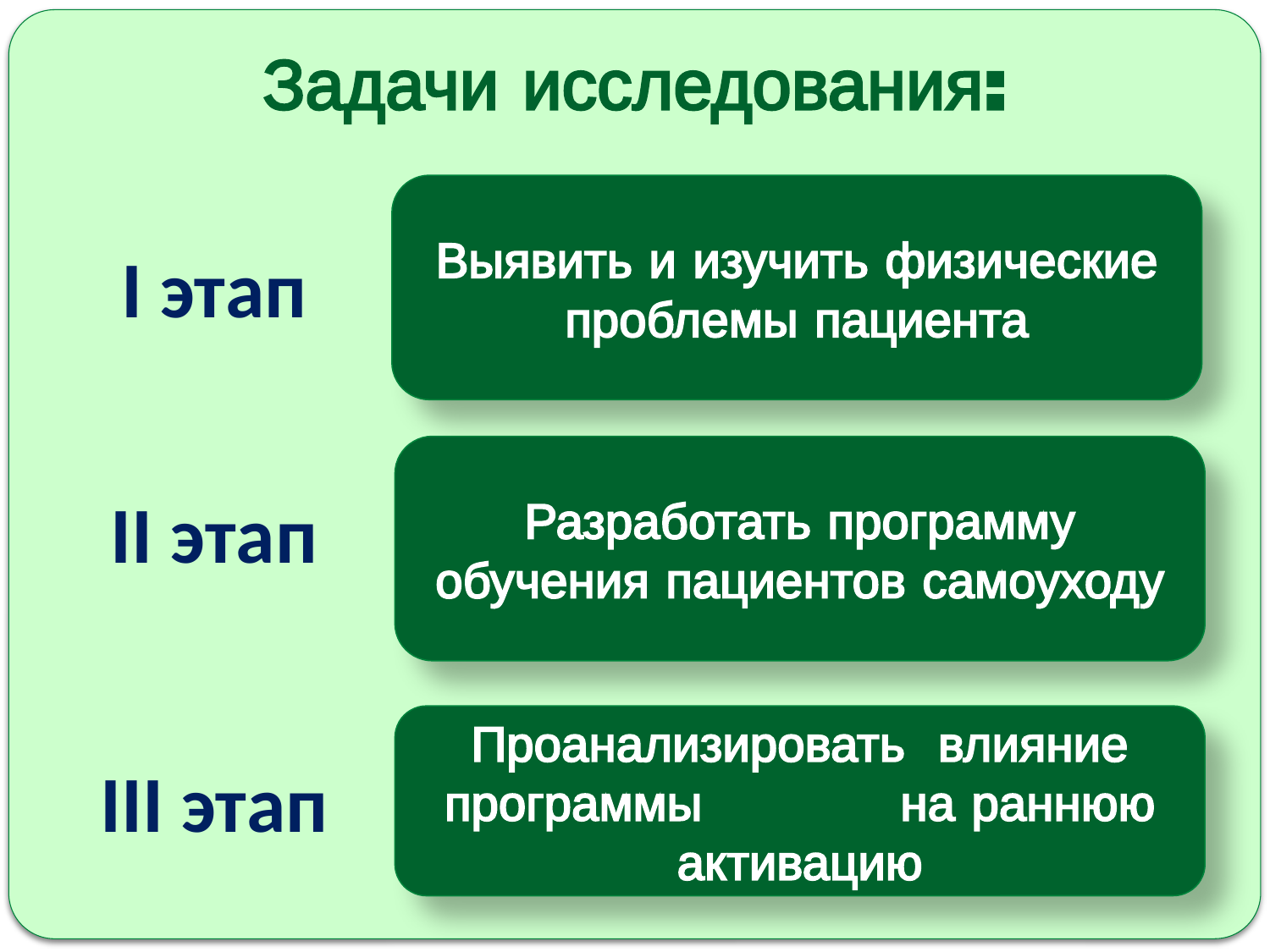

# Задачи исследования:
Выявить и изучить физические проблемы пациента

I этап
Разработать программу обучения пациентов самоуходу
II этап
Проанализировать  влияние программы            на раннюю активацию
III этап